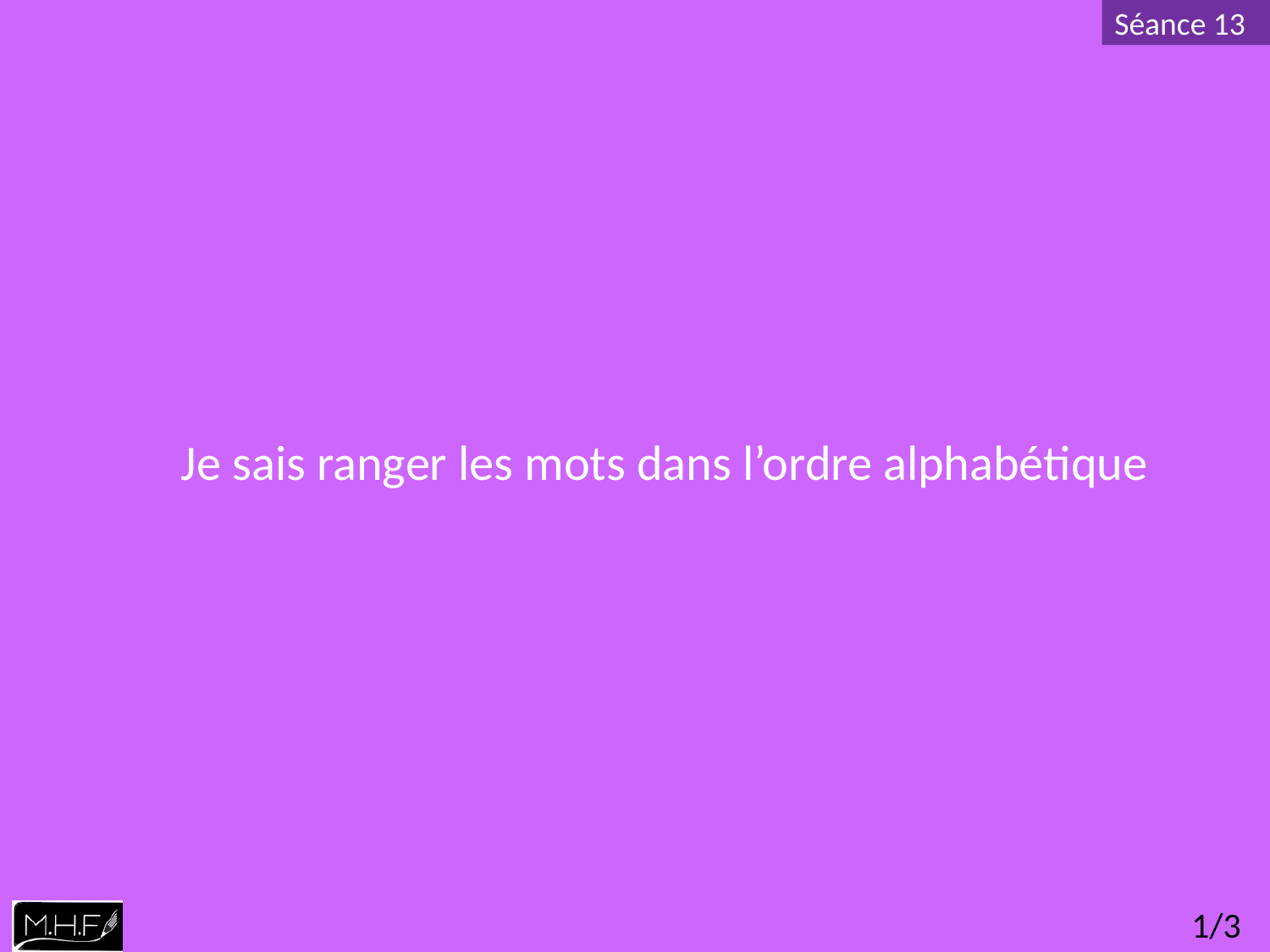

Je sais ranger les mots dans l’ordre alphabétique
1/3